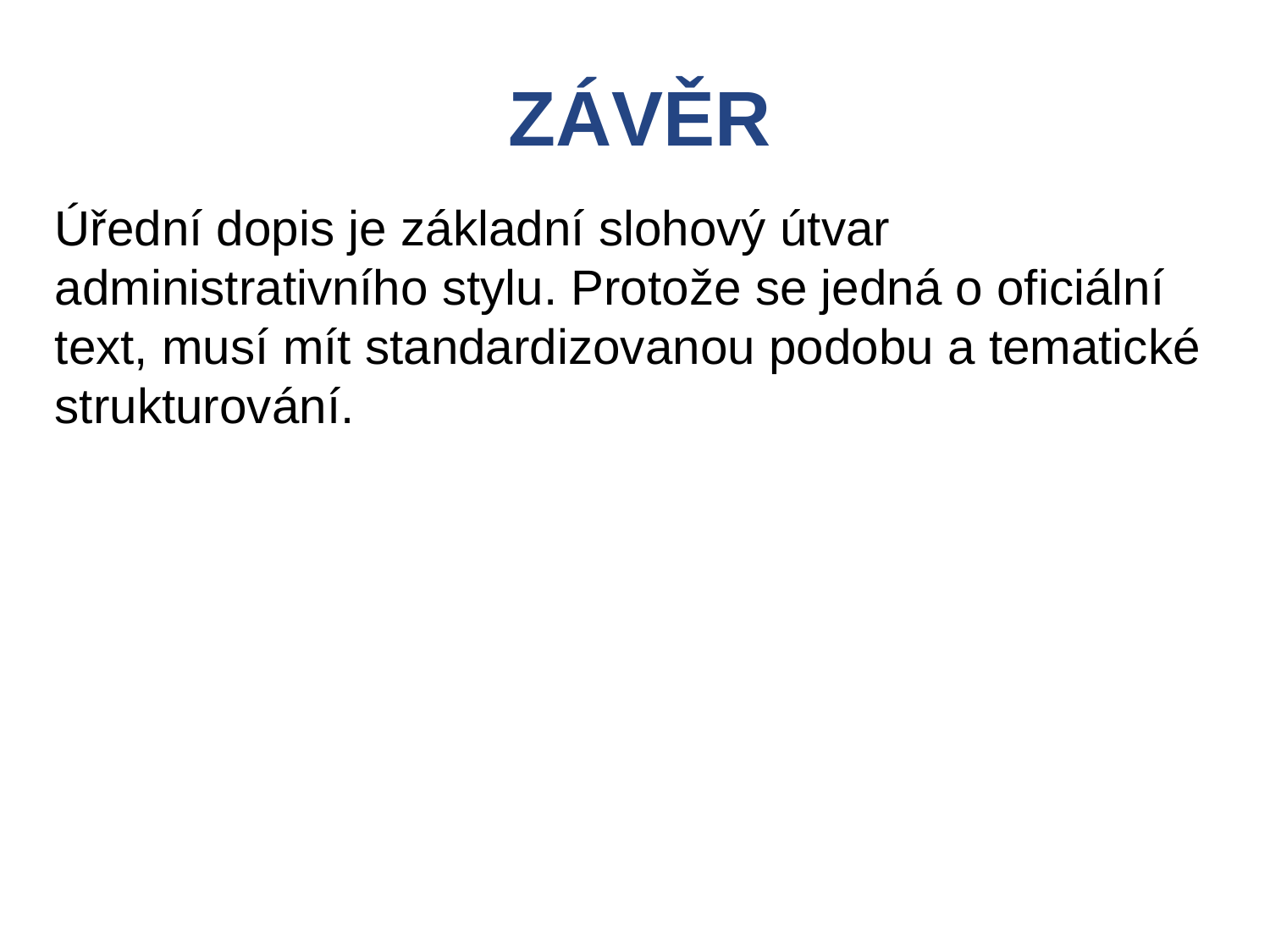

ZÁVĚR
Úřední dopis je základní slohový útvar administrativního stylu. Protože se jedná o oficiální text, musí mít standardizovanou podobu a tematické strukturování.